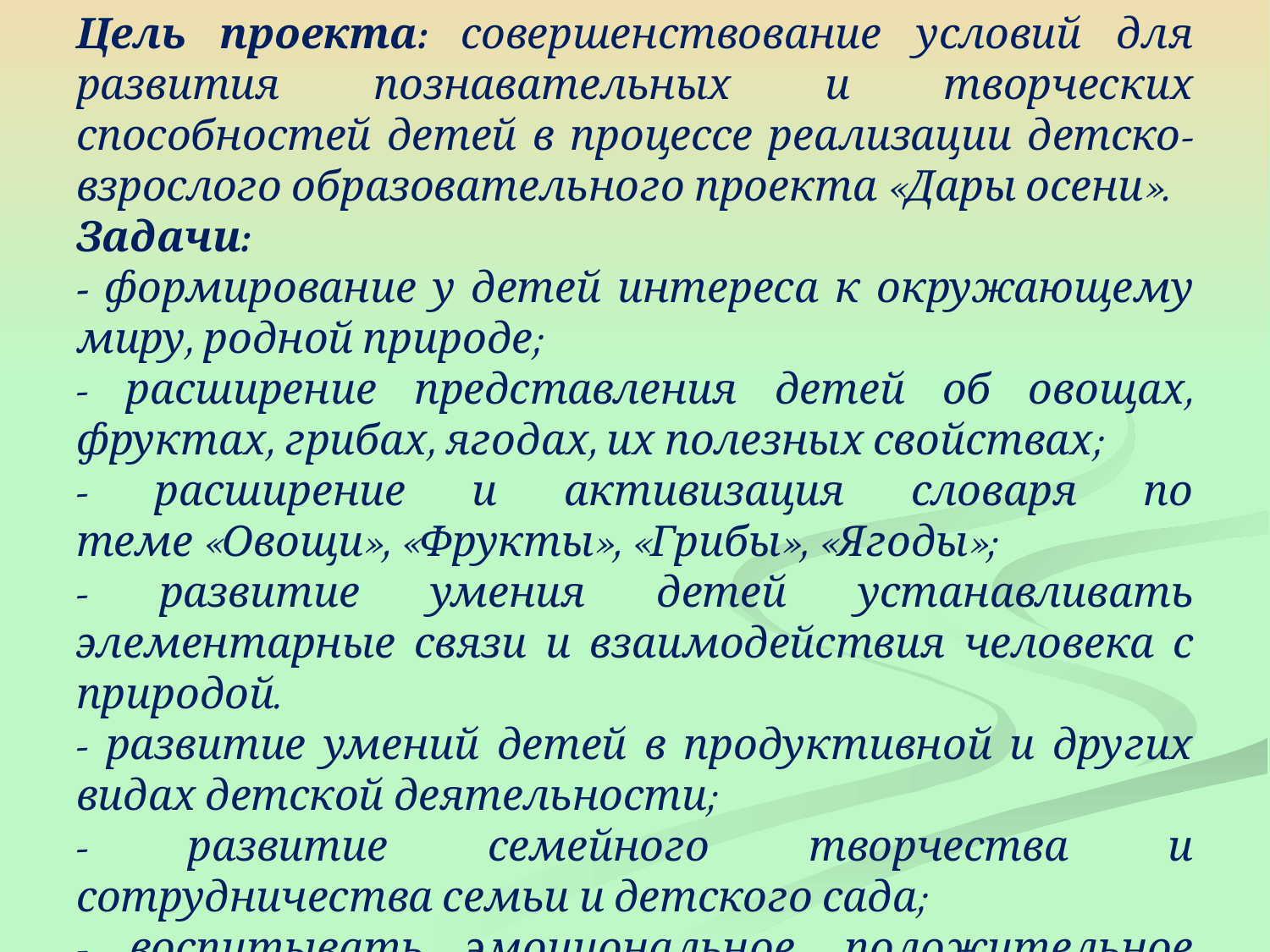

Цель проекта: совершенствование условий для развития познавательных и творческих способностей детей в процессе реализации детско-взрослого образовательного проекта «Дары осени».
Задачи:
- формирование у детей интереса к окружающему миру, родной природе;
- расширение представления детей об овощах, фруктах, грибах, ягодах, их полезных свойствах;
- расширение и активизация словаря по теме «Овощи», «Фрукты», «Грибы», «Ягоды»;
- развитие умения детей устанавливать элементарные связи и взаимодействия человека с природой.
- развитие умений детей в продуктивной и других видах детской деятельности;
- развитие семейного творчества и сотрудничества семьи и детского сада;
- воспитывать эмоциональное, положительное отношение к природе, умение видеть прекрасное в осеннее время года.